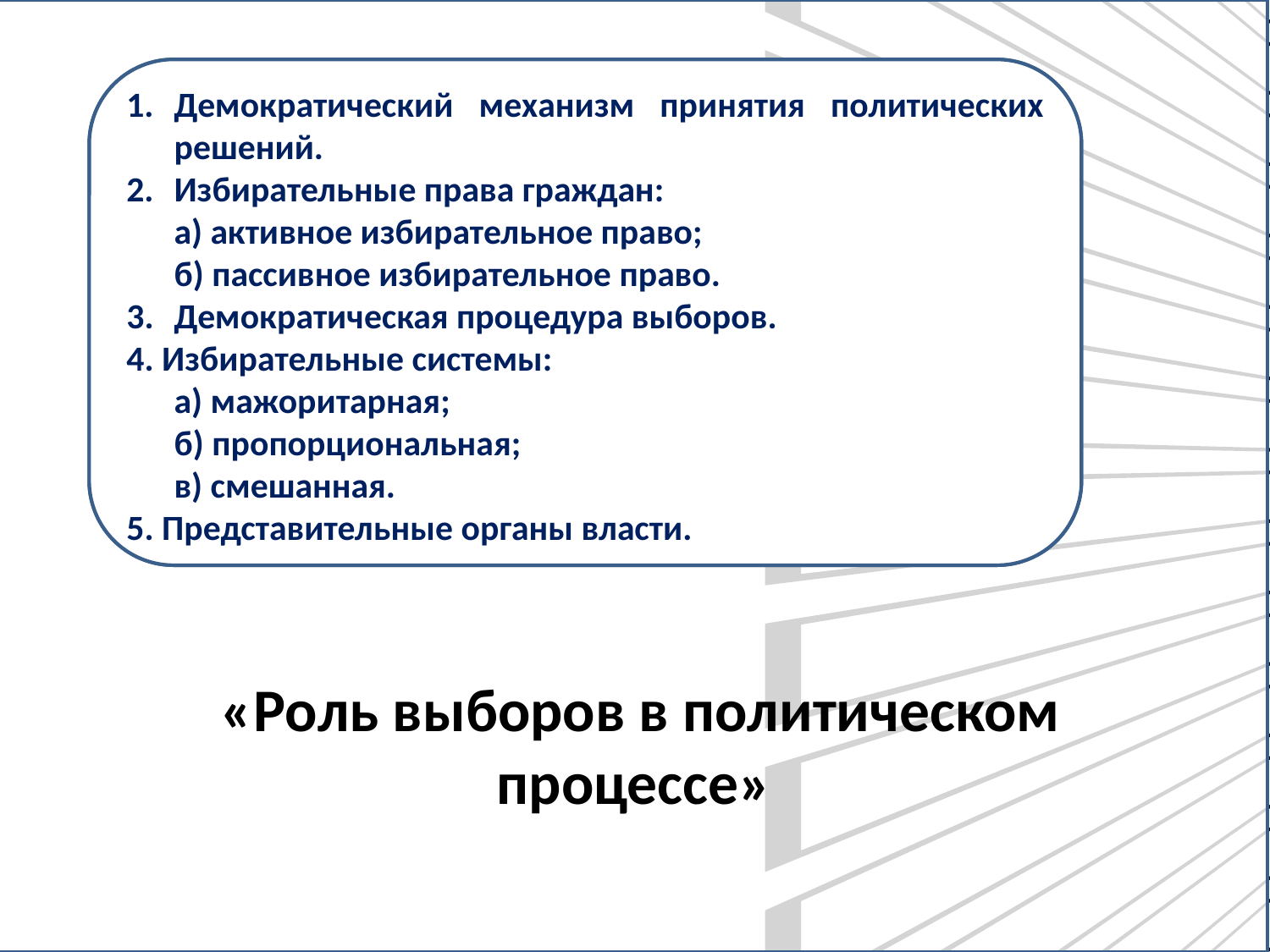

Демократический механизм принятия политических решений.
Избирательные права граждан:
	а) активное избирательное право;
	б) пассивное избирательное право.
3. 	Демократическая процедура выборов.
4. Избирательные системы:
	а) мажоритарная;
	б) пропорциональная;
	в) смешанная.
5. Представительные органы власти.

	Вам поручено подготовить развёрнутый ответ. Составьте план, в соответствии с которым вы будете освещать предложенную тему.
	План должен содержать не менее трёх пунктов, из которых два или более детализированы в подпунктах.
# «Роль выборов в политическом процессе»